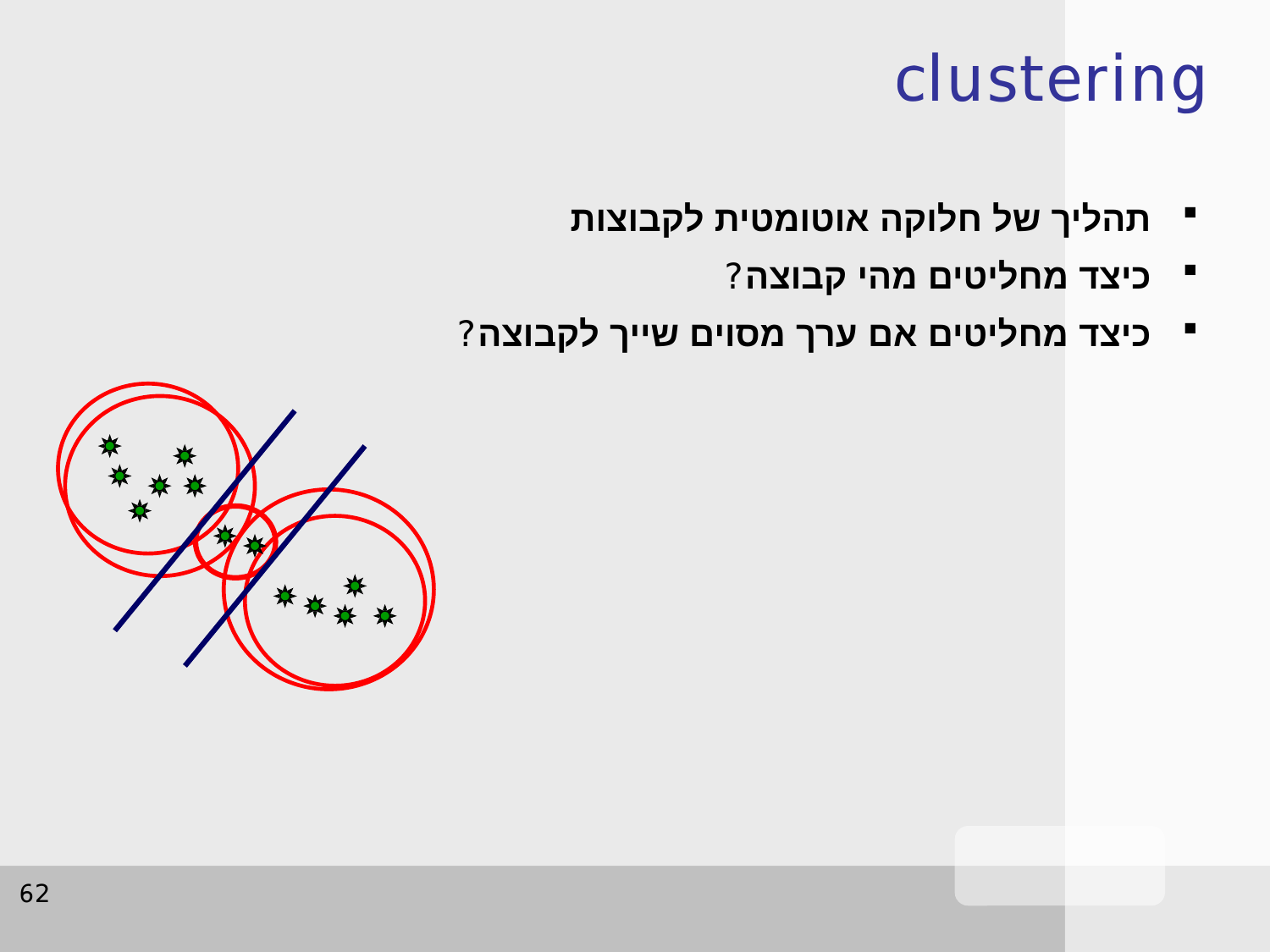

clustering
תהליך של חלוקה אוטומטית לקבוצות
כיצד מחליטים מהי קבוצה?
כיצד מחליטים אם ערך מסוים שייך לקבוצה?

62